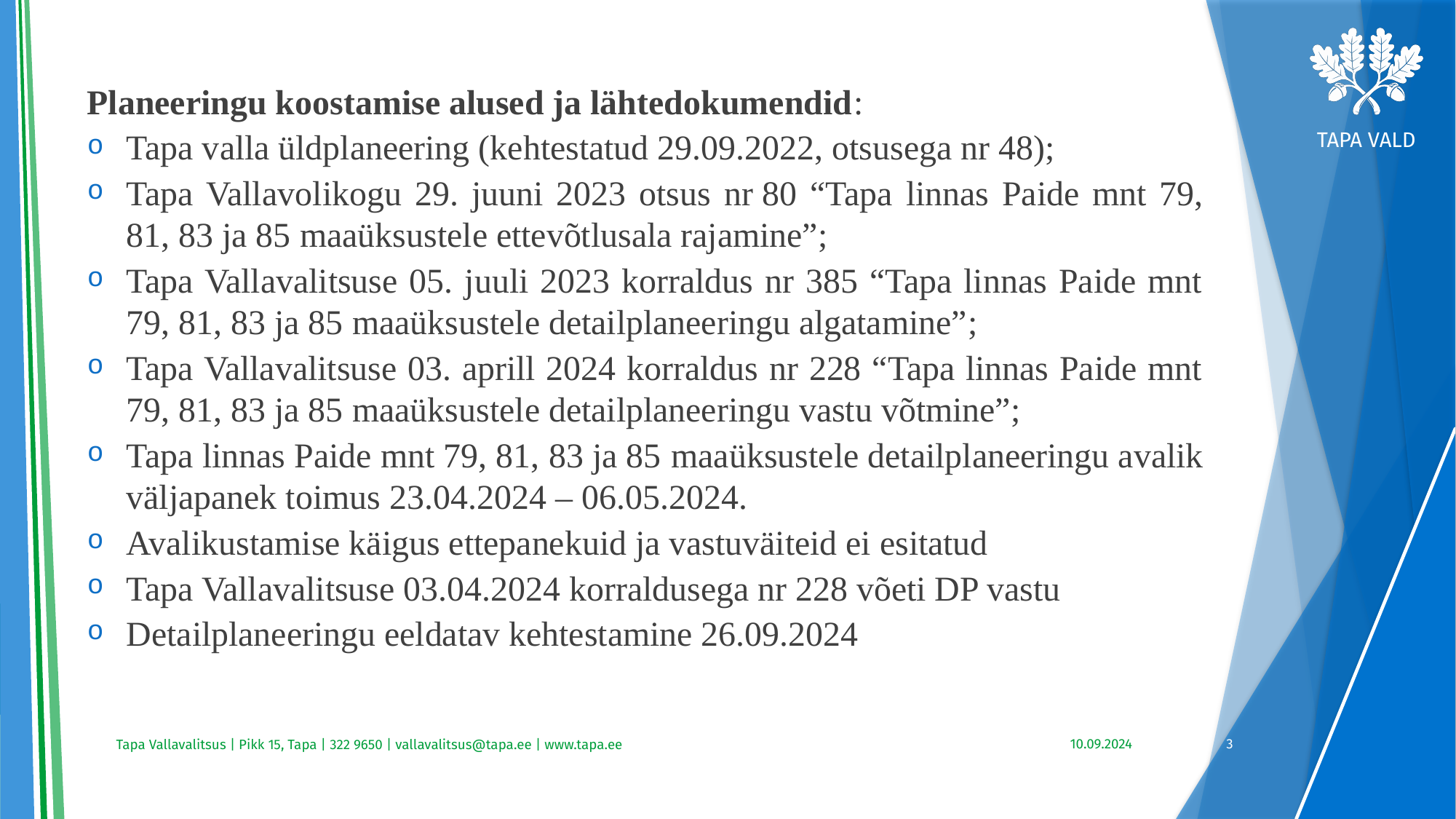

Planeeringu koostamise alused ja lähtedokumendid:
Tapa valla üldplaneering (kehtestatud 29.09.2022, otsusega nr 48);
Tapa Vallavolikogu 29. juuni 2023 otsus nr 80 “Tapa linnas Paide mnt 79, 81, 83 ja 85 maaüksustele ettevõtlusala rajamine”;
Tapa Vallavalitsuse 05. juuli 2023 korraldus nr 385 “Tapa linnas Paide mnt 79, 81, 83 ja 85 maaüksustele detailplaneeringu algatamine”;
Tapa Vallavalitsuse 03. aprill 2024 korraldus nr 228 “Tapa linnas Paide mnt 79, 81, 83 ja 85 maaüksustele detailplaneeringu vastu võtmine”;
Tapa linnas Paide mnt 79, 81, 83 ja 85 maaüksustele detailplaneeringu avalik väljapanek toimus 23.04.2024 – 06.05.2024.
Avalikustamise käigus ettepanekuid ja vastuväiteid ei esitatud
Tapa Vallavalitsuse 03.04.2024 korraldusega nr 228 võeti DP vastu
Detailplaneeringu eeldatav kehtestamine 26.09.2024

10.09.2024
3
Tapa Vallavalitsus | Pikk 15, Tapa | 322 9650 | vallavalitsus@tapa.ee | www.tapa.ee